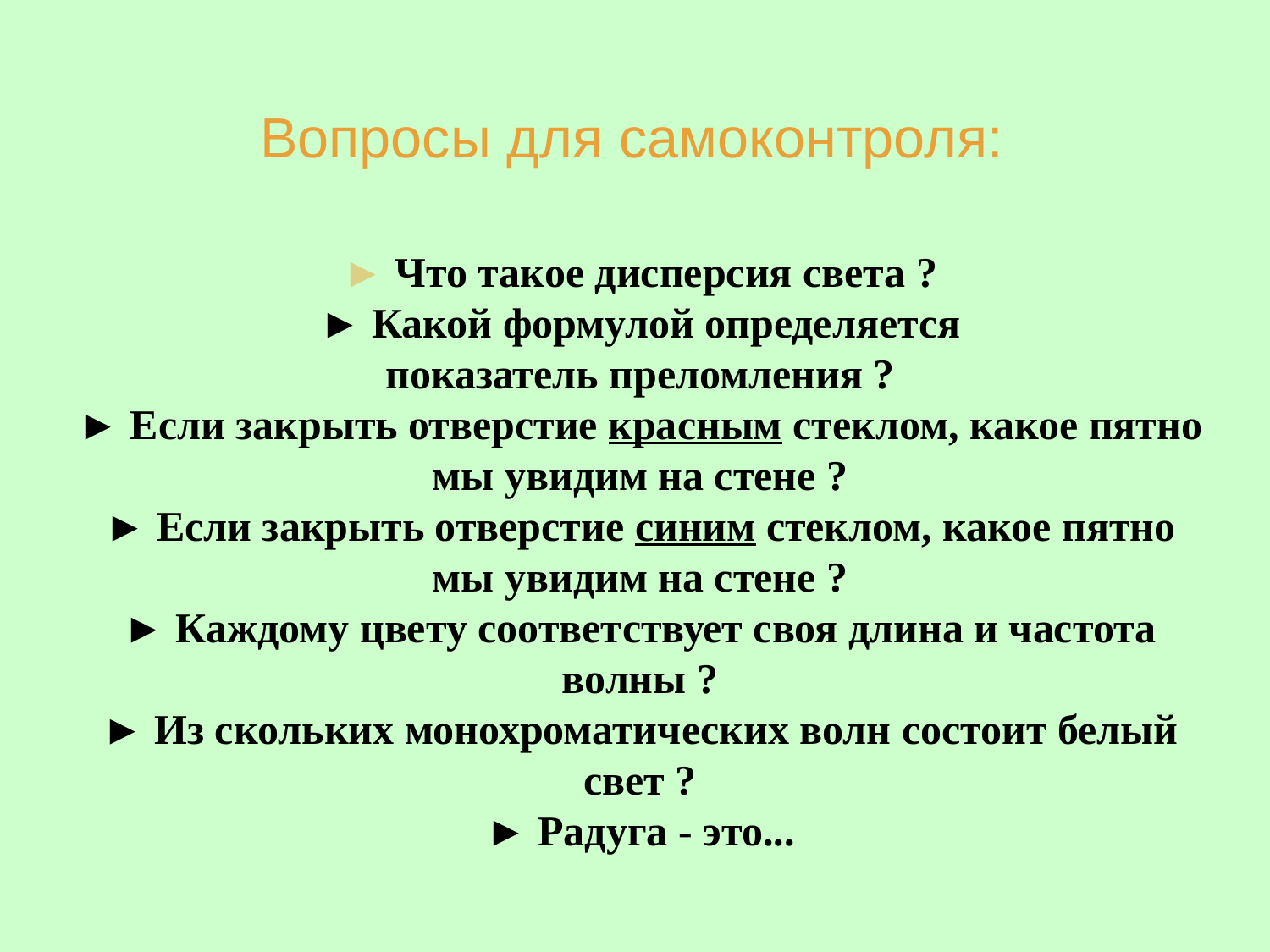

Вопросы для самоконтроля:
► Что такое дисперсия света ?
► Какой формулой определяется показатель преломления ?
► Если закрыть отверстие красным стеклом, какое пятно мы увидим на стене ?
► Если закрыть отверстие синим стеклом, какое пятно мы увидим на стене ?
► Каждому цвету соответствует своя длина и частота волны ?
► Из скольких монохроматических волн состоит белый свет ?
► Радуга - это...